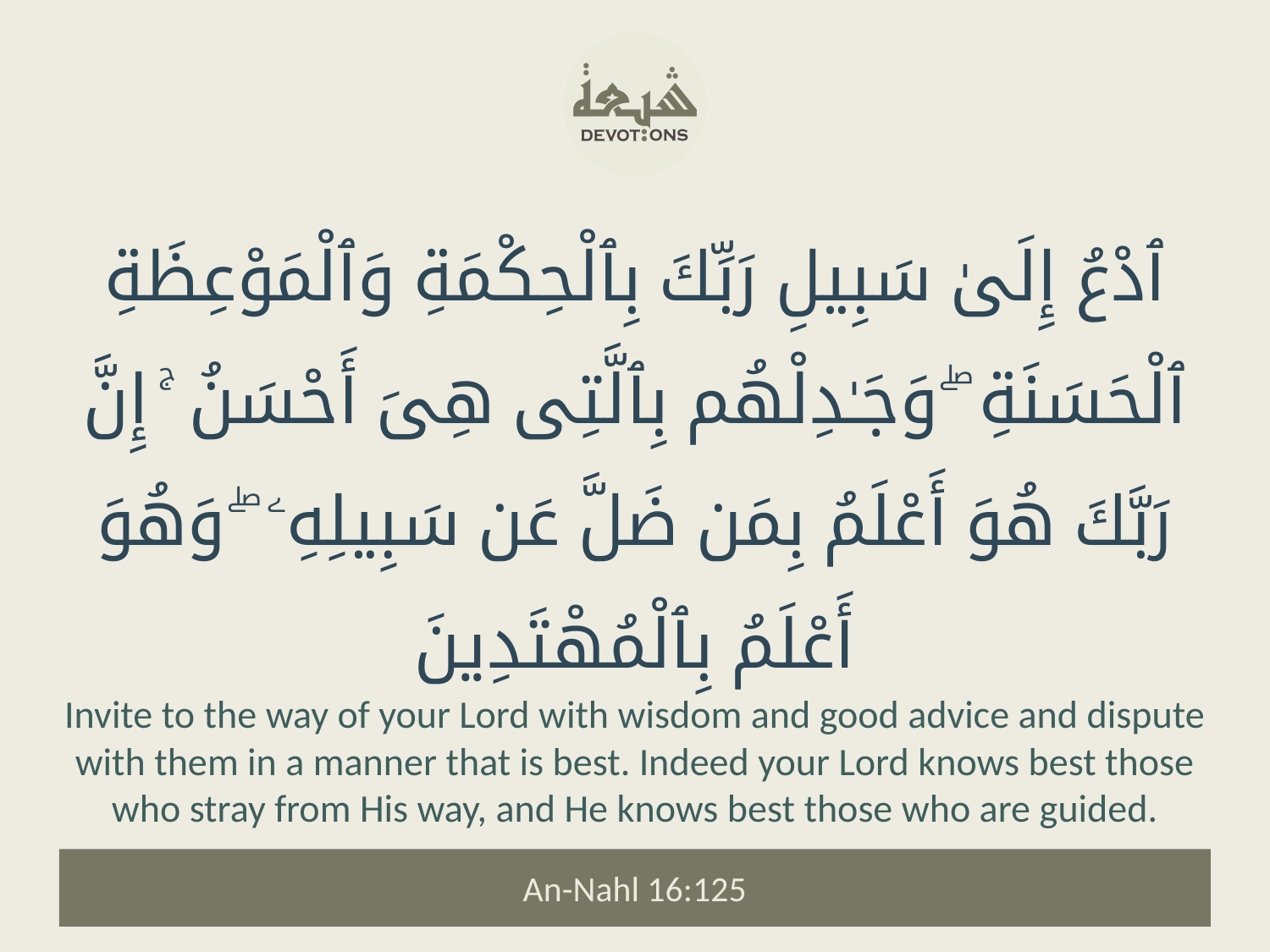

ٱدْعُ إِلَىٰ سَبِيلِ رَبِّكَ بِٱلْحِكْمَةِ وَٱلْمَوْعِظَةِ ٱلْحَسَنَةِ ۖ وَجَـٰدِلْهُم بِٱلَّتِى هِىَ أَحْسَنُ ۚ إِنَّ رَبَّكَ هُوَ أَعْلَمُ بِمَن ضَلَّ عَن سَبِيلِهِۦ ۖ وَهُوَ أَعْلَمُ بِٱلْمُهْتَدِينَ
Invite to the way of your Lord with wisdom and good advice and dispute with them in a manner that is best. Indeed your Lord knows best those who stray from His way, and He knows best those who are guided.
An-Nahl 16:125